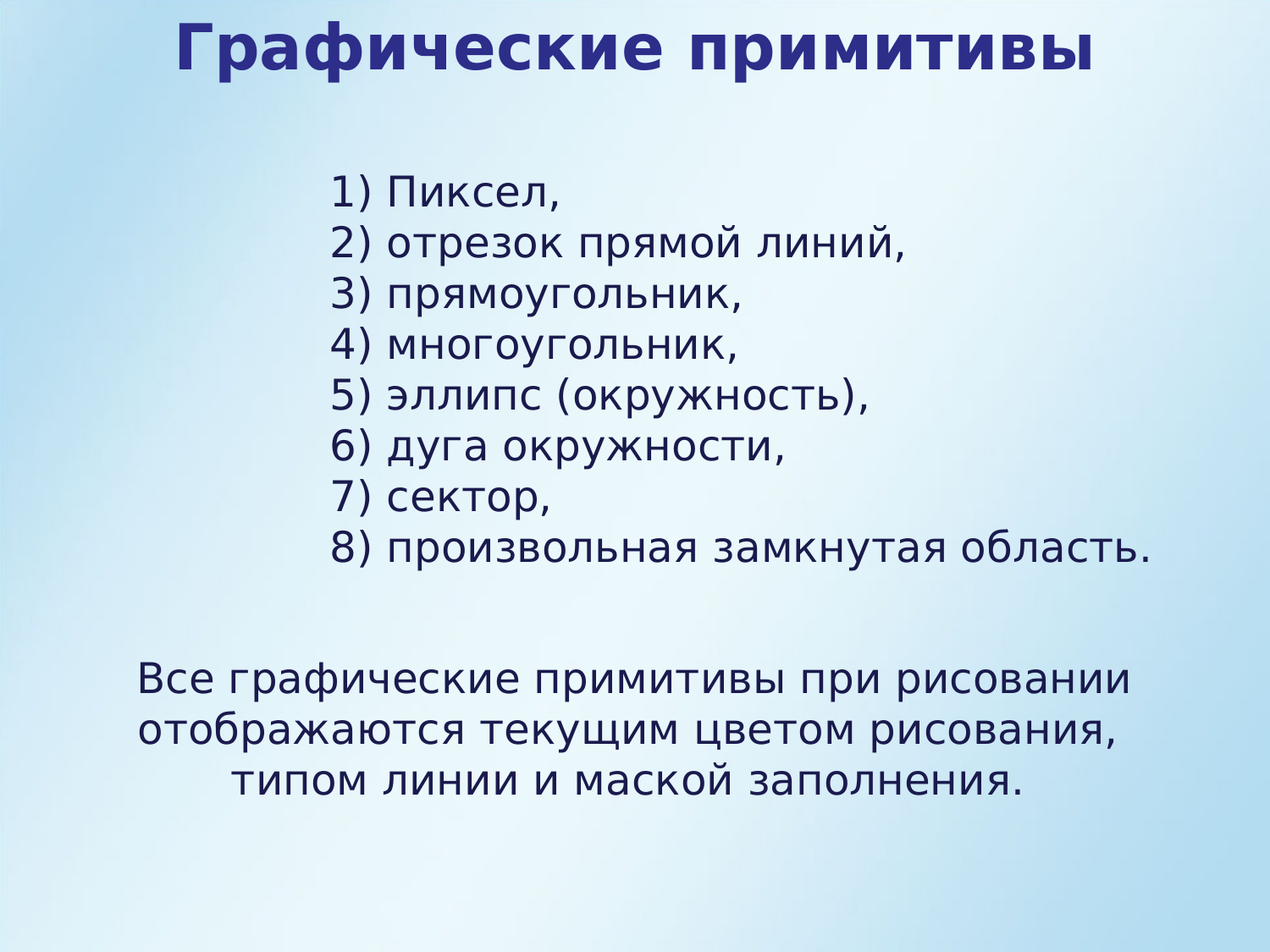

Графические примитивы
1) Пиксел,
2) отрезок прямой линий,
3) прямоугольник,
4) многоугольник,
5) эллипс (окружность),
6) дуга окружности,
7) сектор,
8) произвольная замкнутая область.
Все графические примитивы при рисовании отображаются текущим цветом рисования,
типом линии и маской заполнения.